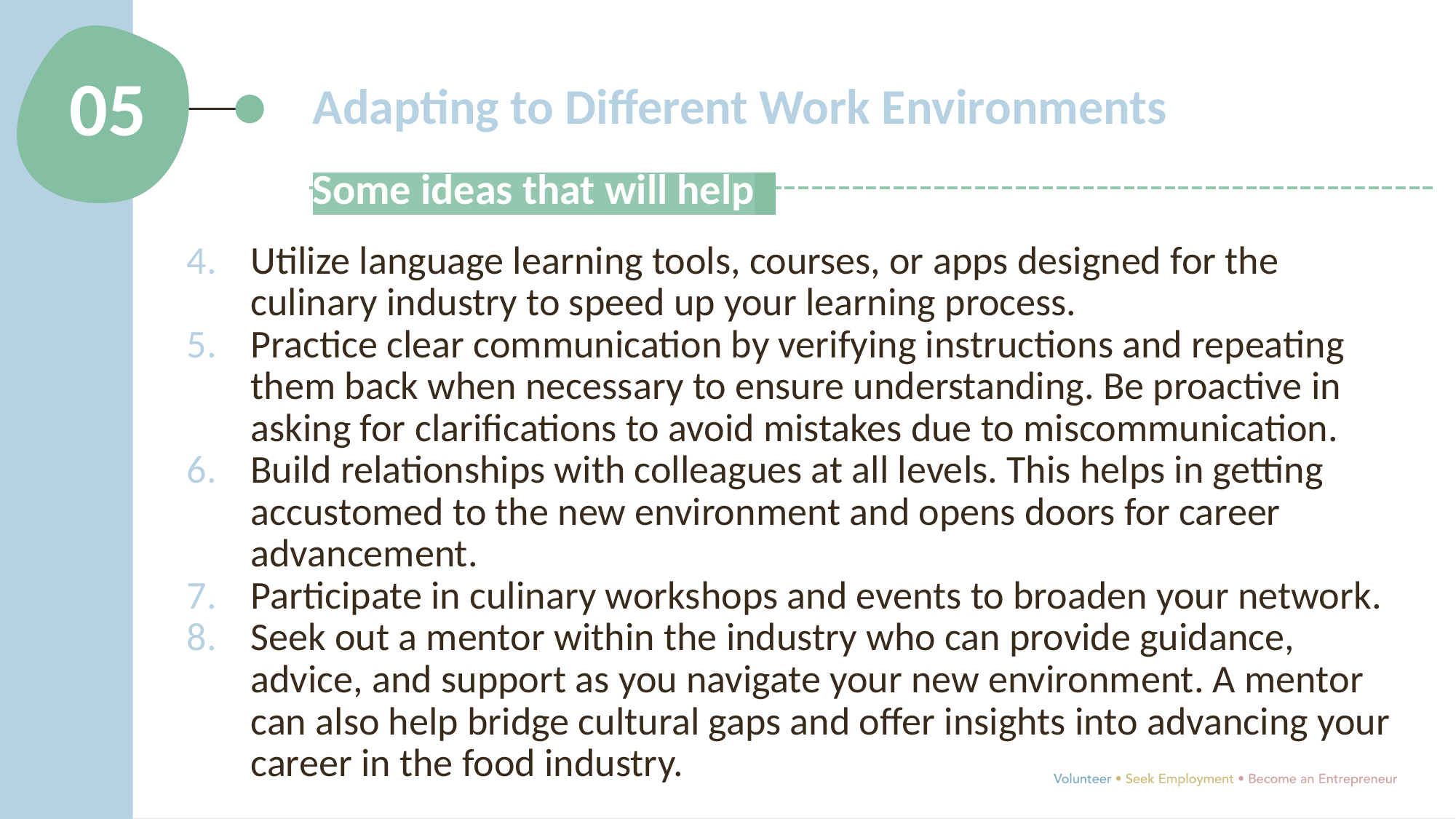

05
Adapting to Different Work Environments

Some ideas that will help:
Utilize language learning tools, courses, or apps designed for the culinary industry to speed up your learning process.
Practice clear communication by verifying instructions and repeating them back when necessary to ensure understanding. Be proactive in asking for clarifications to avoid mistakes due to miscommunication.
Build relationships with colleagues at all levels. This helps in getting accustomed to the new environment and opens doors for career advancement.
Participate in culinary workshops and events to broaden your network.
Seek out a mentor within the industry who can provide guidance, advice, and support as you navigate your new environment. A mentor can also help bridge cultural gaps and offer insights into advancing your career in the food industry.